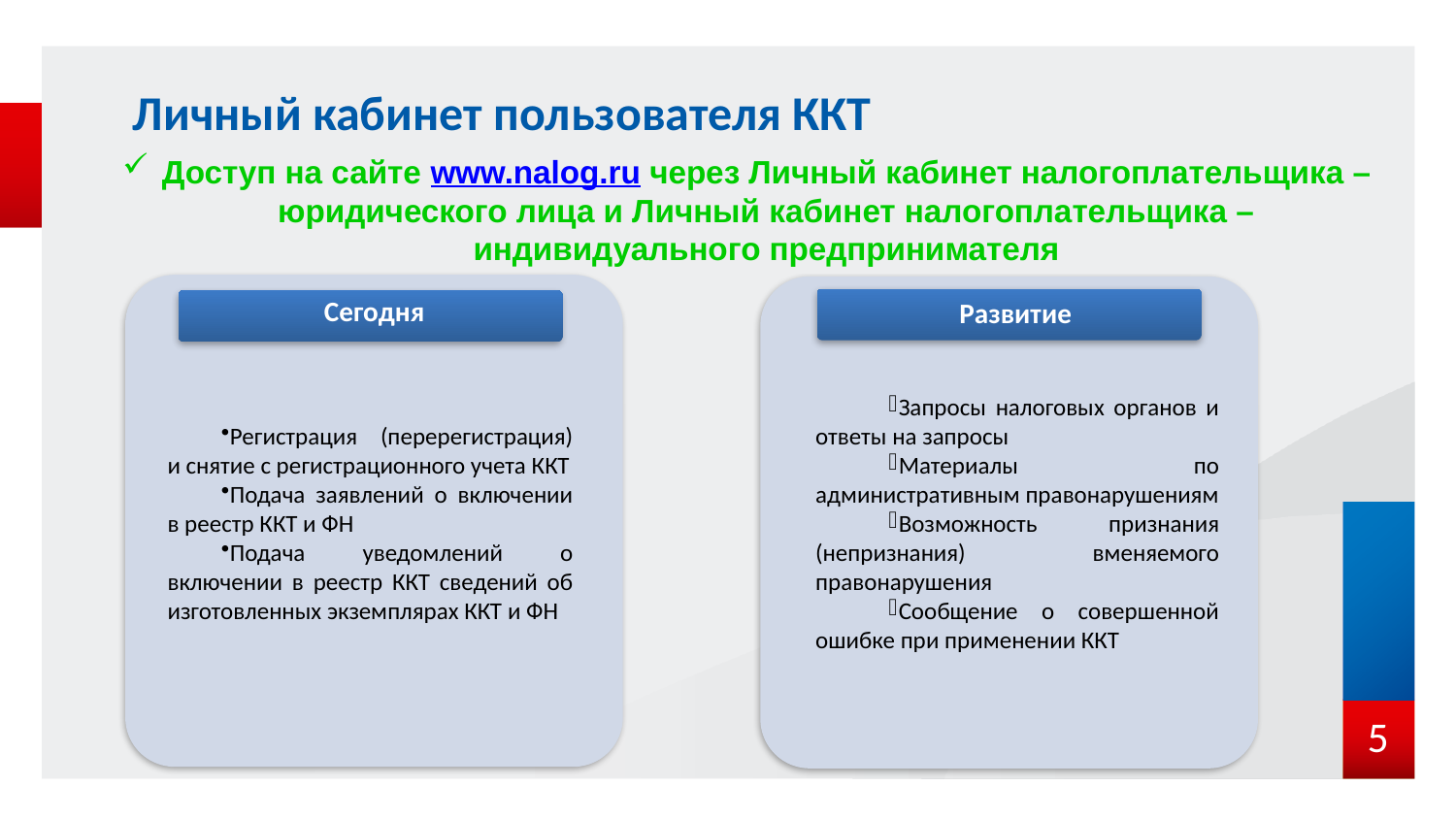

# Личный кабинет пользователя ККТ
Доступ на сайте www.nalog.ru через Личный кабинет налогоплательщика – юридического лица и Личный кабинет налогоплательщика – индивидуального предпринимателя

Сегодня

  Развитие
Запросы налоговых органов и ответы на запросы
Материалы по административным правонарушениям
Возможность признания (непризнания) вменяемого правонарушения
Сообщение о совершенной ошибке при применении ККТ
Регистрация (перерегистрация) и снятие с регистрационного учета ККТ
Подача заявлений о включении в реестр ККТ и ФН
Подача уведомлений о включении в реестр ККТ сведений об изготовленных экземплярах ККТ и ФН
  5